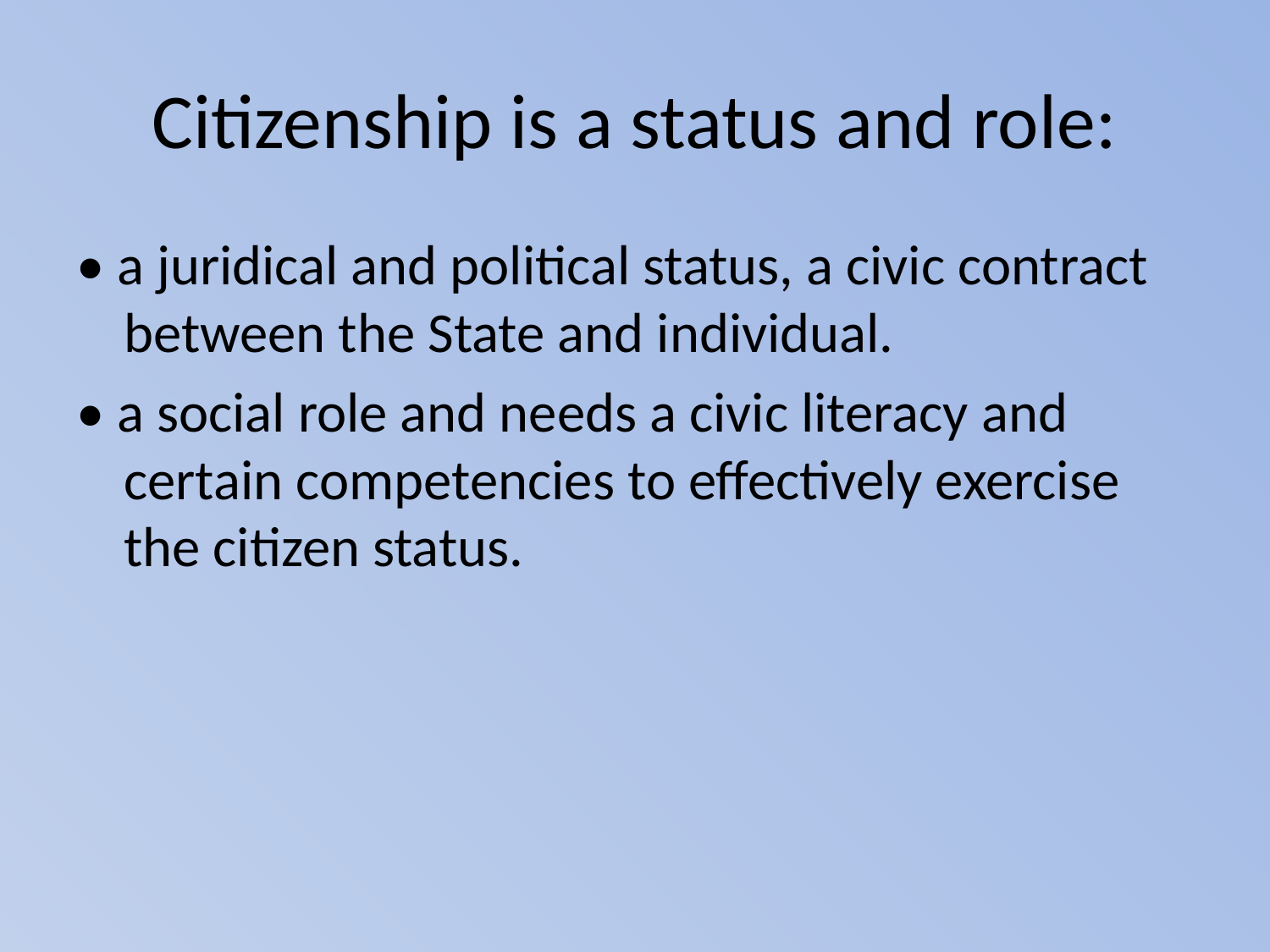

# Citizenship is a status and role:
• a juridical and political status, a civic contract between the State and individual.
• a social role and needs a civic literacy and certain competencies to effectively exercise the citizen status.